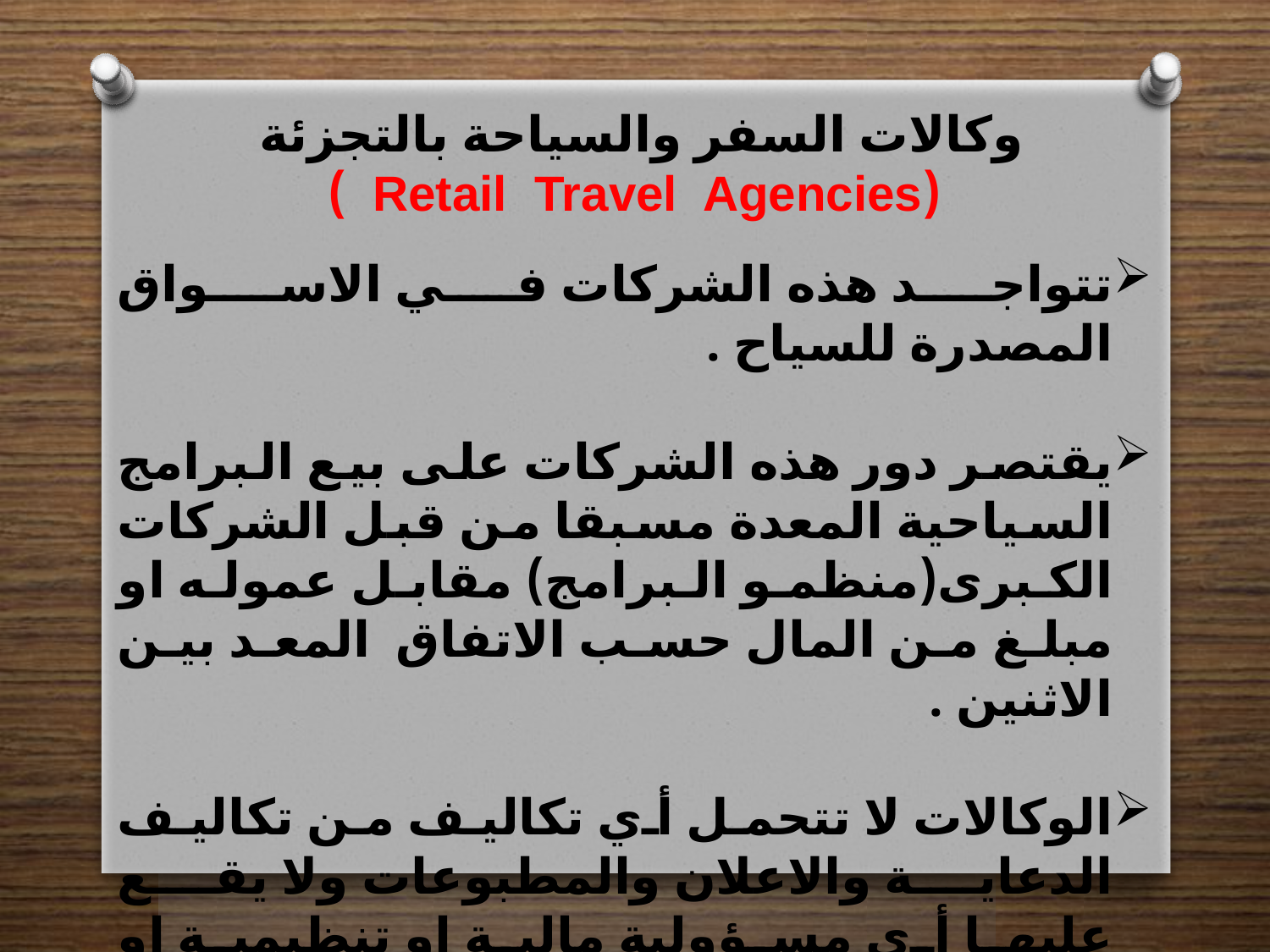

وكالات السفر والسياحة بالتجزئة
(Retail  Travel  Agencies  )
تتواجد هذه الشركات في الاسواق المصدرة للسياح .

يقتصر دور هذه الشركات على بيع البرامج السياحية المعدة مسبقا من قبل الشركات الكبرى(منظمو البرامج) مقابل عموله او مبلغ من المال حسب الاتفاق  المعد بين الاثنين .

الوكالات لا تتحمل أي تكاليف من تكاليف الدعاية والاعلان والمطبوعات ولا يقع عليها أي مسؤولية مالية او تنظيمية او تنفيذية ولا تتحمل أي مخاطر........لماذا ؟؟؟؟